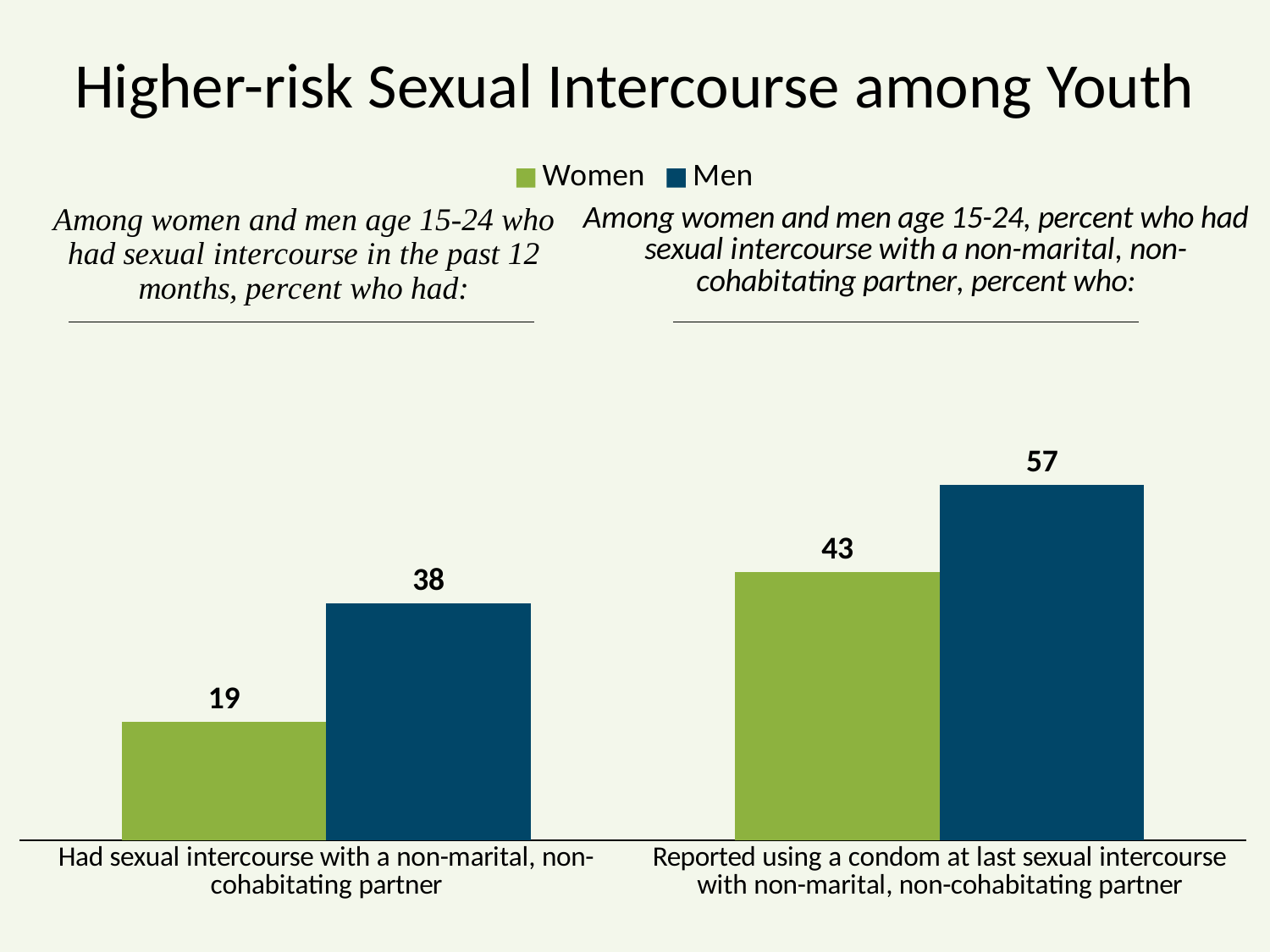

# Higher-risk Sexual Intercourse among Youth

### Chart

| Category | Women | Men |
|---|---|---|
| Had sexual intercourse with a non-marital, non-cohabitating partner | 19.0 | 38.0 |
| Reported using a condom at last sexual intercourse with non-marital, non-cohabitating partner | 43.0 | 57.0 |